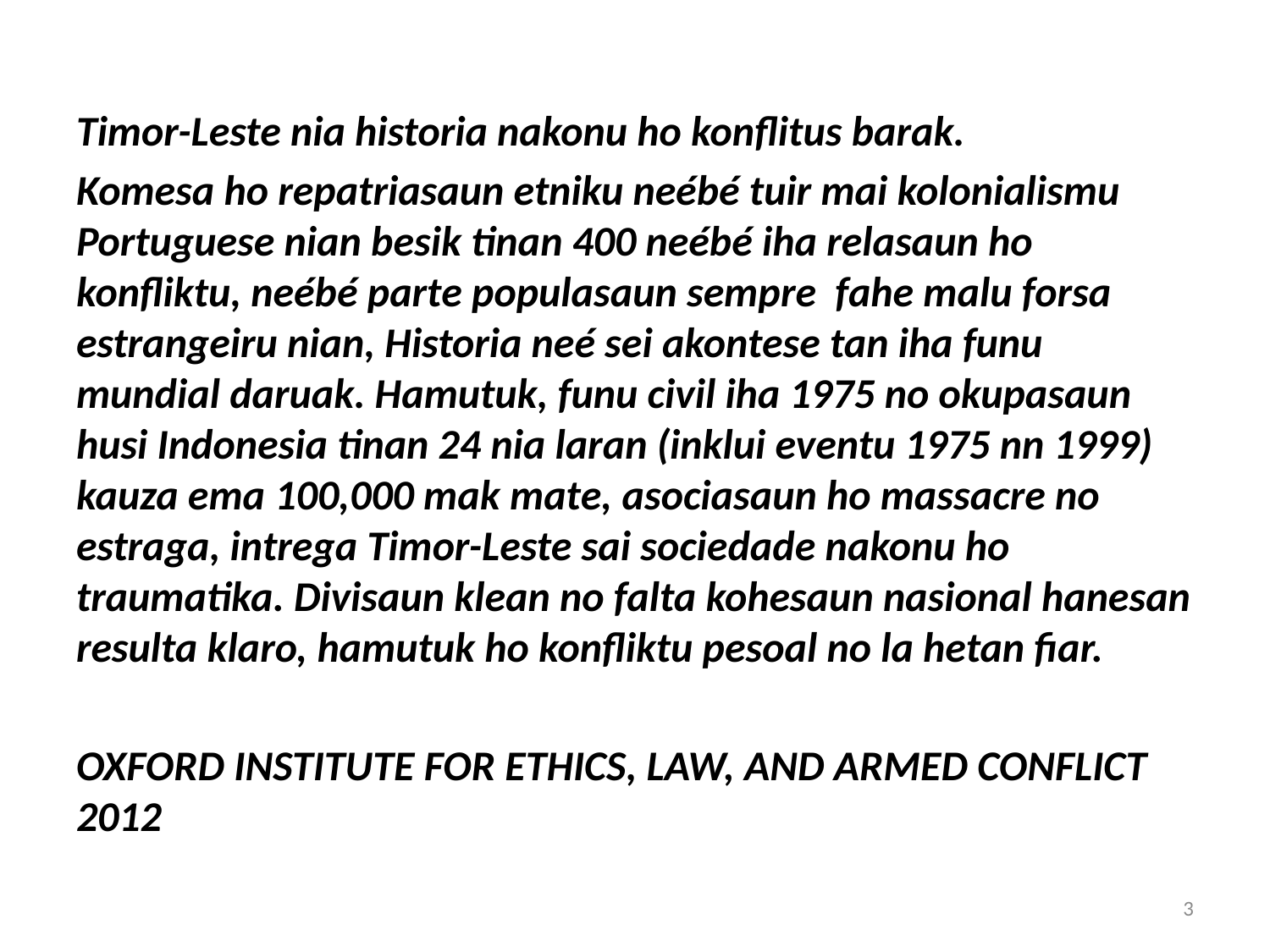

Timor-Leste nia historia nakonu ho konflitus barak.
Komesa ho repatriasaun etniku neébé tuir mai kolonialismu Portuguese nian besik tinan 400 neébé iha relasaun ho konfliktu, neébé parte populasaun sempre  fahe malu forsa estrangeiru nian, Historia neé sei akontese tan iha funu mundial daruak. Hamutuk, funu civil iha 1975 no okupasaun husi Indonesia tinan 24 nia laran (inklui eventu 1975 nn 1999) kauza ema 100,000 mak mate, asociasaun ho massacre no estraga, intrega Timor-Leste sai sociedade nakonu ho traumatika. Divisaun klean no falta kohesaun nasional hanesan resulta klaro, hamutuk ho konfliktu pesoal no la hetan fiar.

OXFORD INSTITUTE FOR ETHICS, LAW, AND ARMED CONFLICT 2012

3